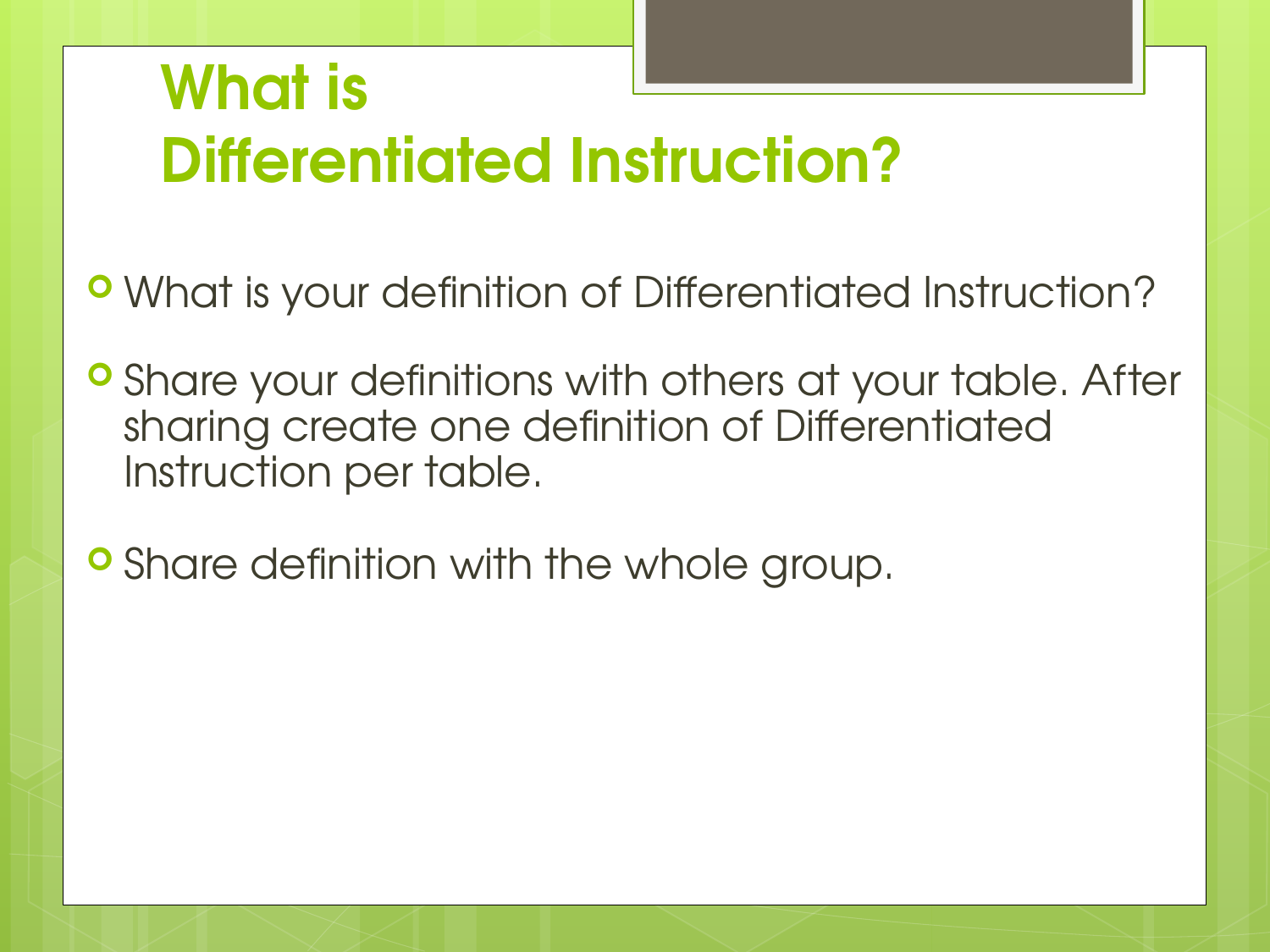

# What is Differentiated Instruction?
What is your definition of Differentiated Instruction?

Share your definitions with others at your table. After sharing create one definition of Differentiated Instruction per table.

Share definition with the whole group.